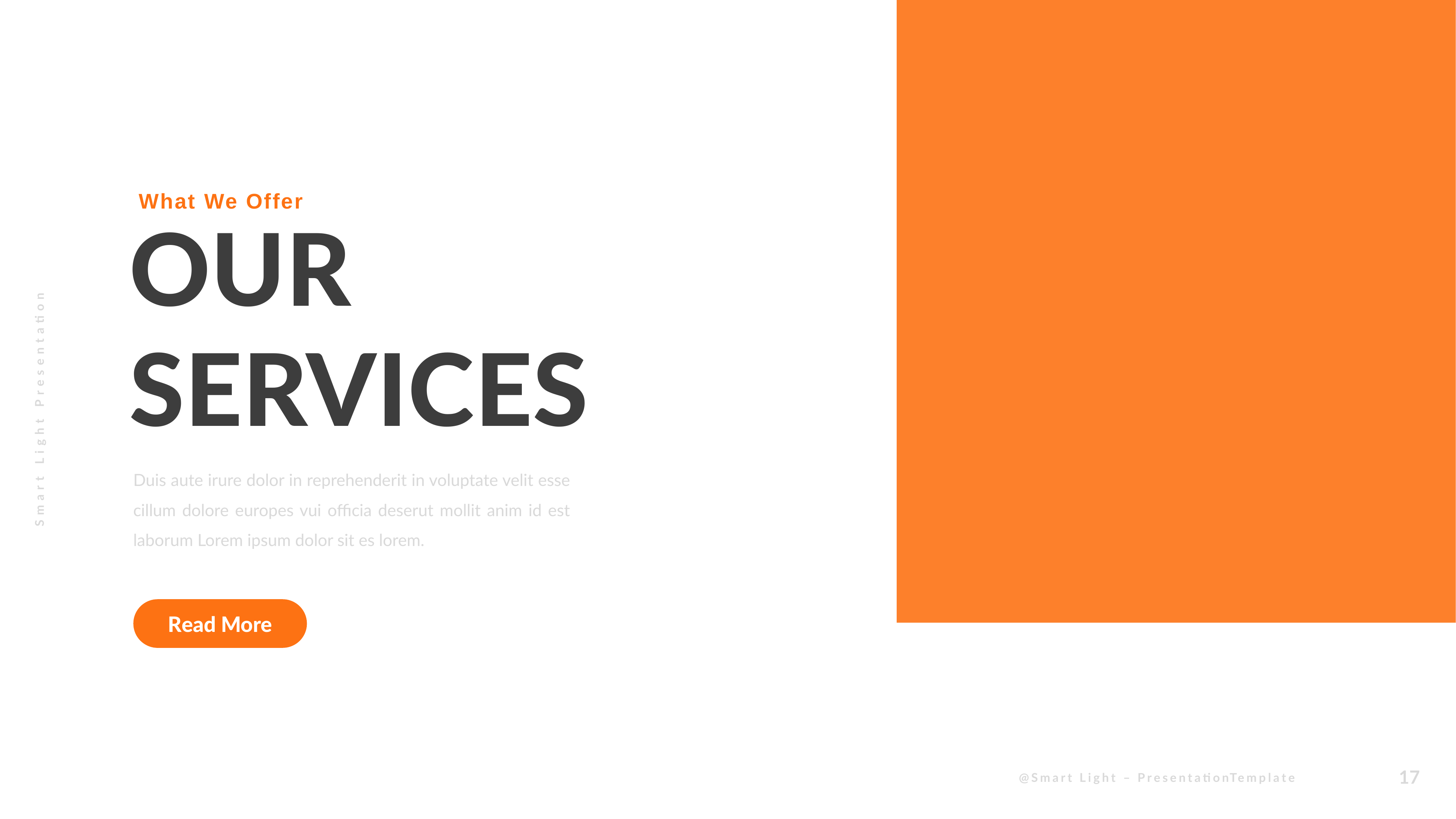

What We Offer
OUR SERVICES
Duis aute irure dolor in reprehenderit in voluptate velit esse cillum dolore europes vui officia deserut mollit anim id est laborum Lorem ipsum dolor sit es lorem.
Read More